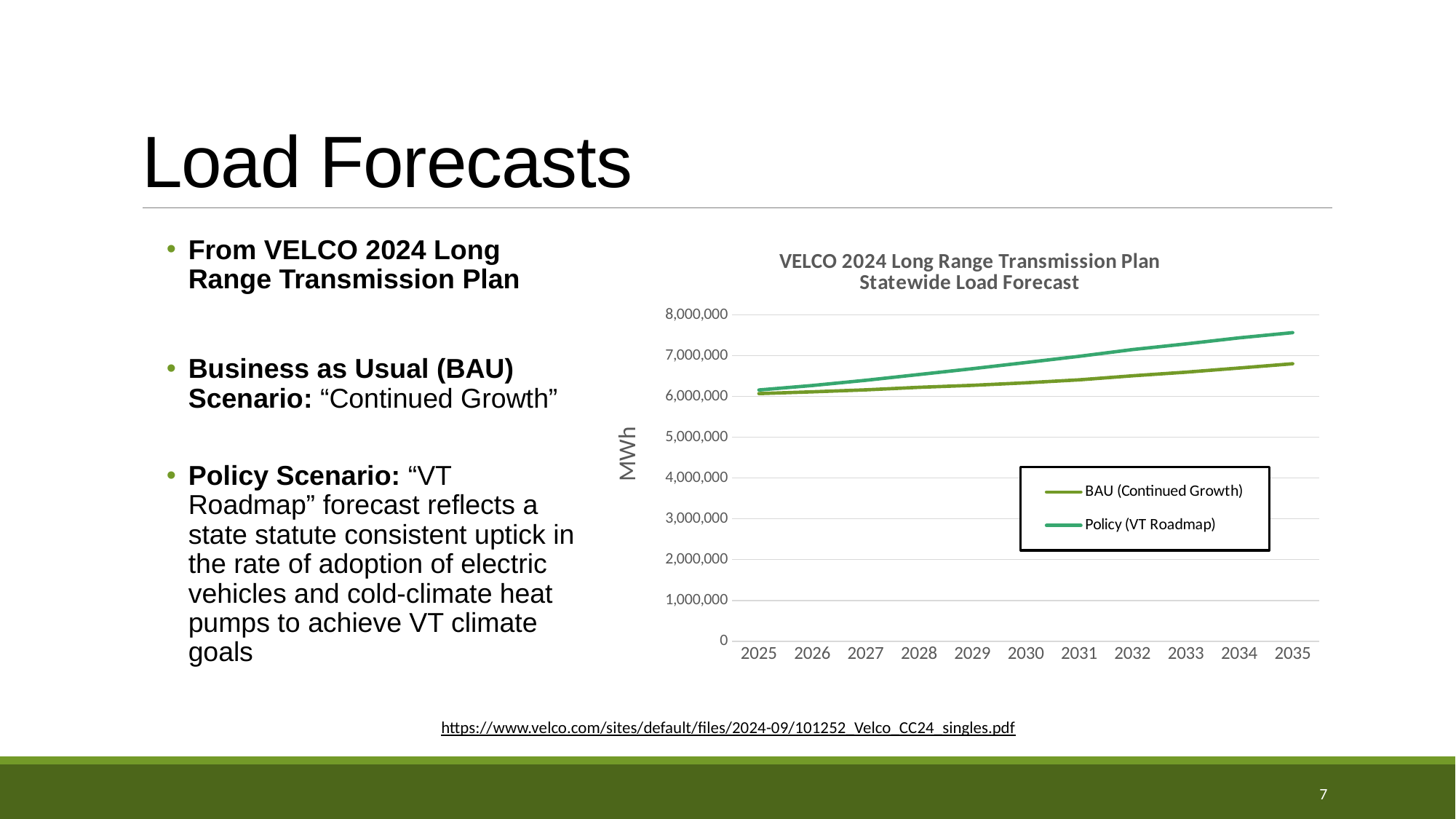

# Load Forecasts

### Chart: VELCO 2024 Long Range Transmission Plan
Statewide Load Forecast

| Category |  |  |
|---|---|---|
| 2025 | 6071698.886731501 | 6159986.079921634 |
| 2026 | 6114967.8152850615 | 6269324.550796546 |
| 2027 | 6163671.865228241 | 6397255.576150001 |
| 2028 | 6225730.3239021655 | 6539584.312303643 |
| 2029 | 6273575.095576287 | 6681807.092894884 |
| 2030 | 6335843.30028386 | 6832361.406956056 |
| 2031 | 6409069.604654543 | 6986003.723212931 |
| 2032 | 6507710.97871709 | 7150575.569681553 |
| 2033 | 6596559.213839902 | 7289662.165345868 |
| 2034 | 6698574.1219204 | 7438434.637711158 |
| 2035 | 6802705.16354731 | 7566061.316955268 |
From VELCO 2024 Long Range Transmission Plan

Business as Usual (BAU) Scenario: “Continued Growth”

Policy Scenario: “VT Roadmap” forecast reflects a state statute consistent uptick in the rate of adoption of electric vehicles and cold-climate heat pumps to achieve VT climate goals
https://www.velco.com/sites/default/files/2024-09/101252_Velco_CC24_singles.pdf
7